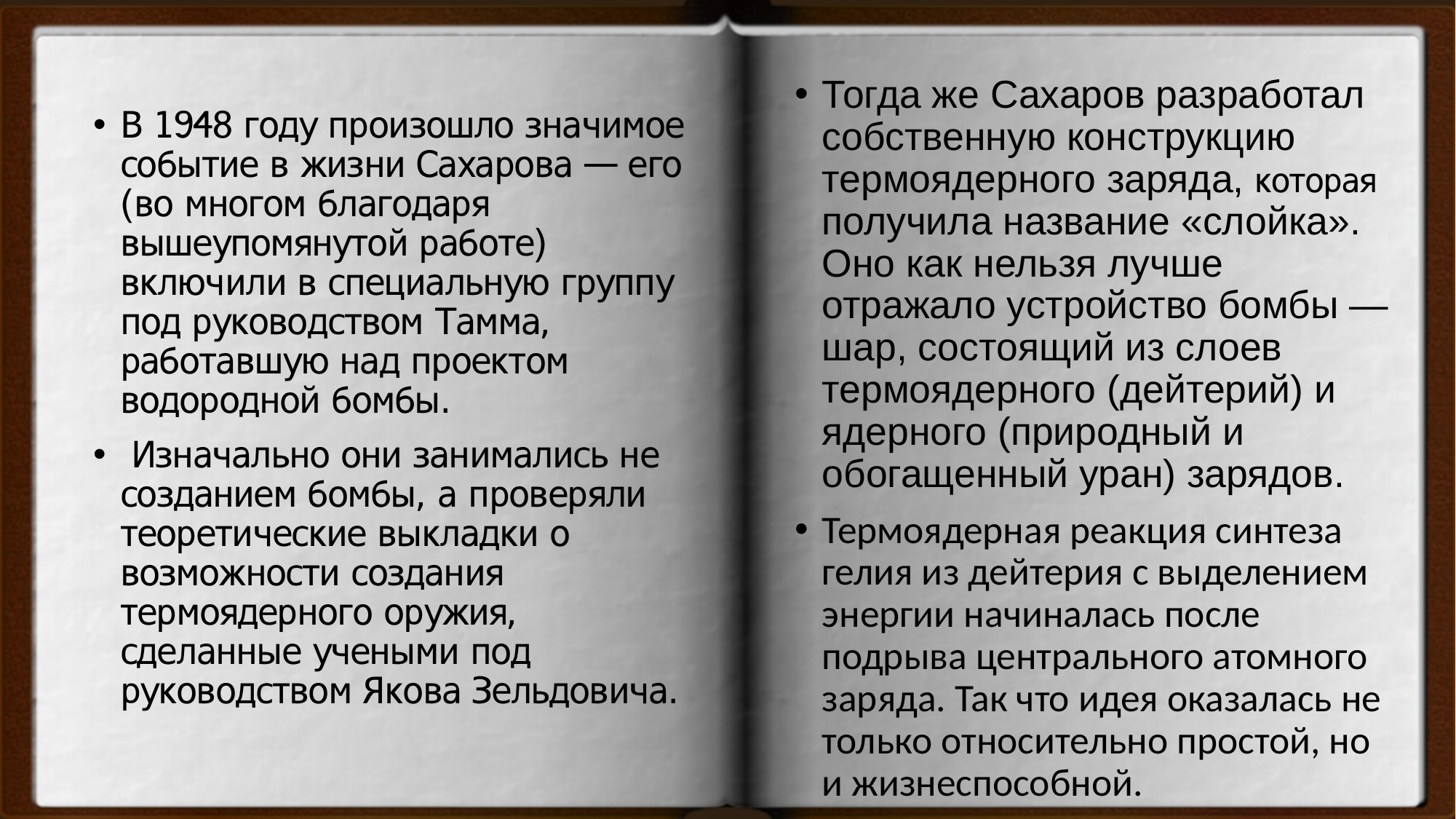

#
Тогда же Сахаров разработал собственную конструкцию термоядерного заряда, которая получила название «слойка». Оно как нельзя лучше отражало устройство бомбы — шар, состоящий из слоев термоядерного (дейтерий) и ядерного (природный и обогащенный уран) зарядов.
Термоядерная реакция синтеза гелия из дейтерия с выделением энергии начиналась после подрыва центрального атомного заряда. Так что идея оказалась не только относительно простой, но и жизнеспособной.

В 1948 году произошло значимое событие в жизни Сахарова — его (во многом благодаря вышеупомянутой работе) включили в специальную группу под руководством Тамма, работавшую над проектом водородной бомбы.
 Изначально они занимались не созданием бомбы, а проверяли теоретические выкладки о возможности создания термоядерного оружия, сделанные учеными под руководством Якова Зельдовича.